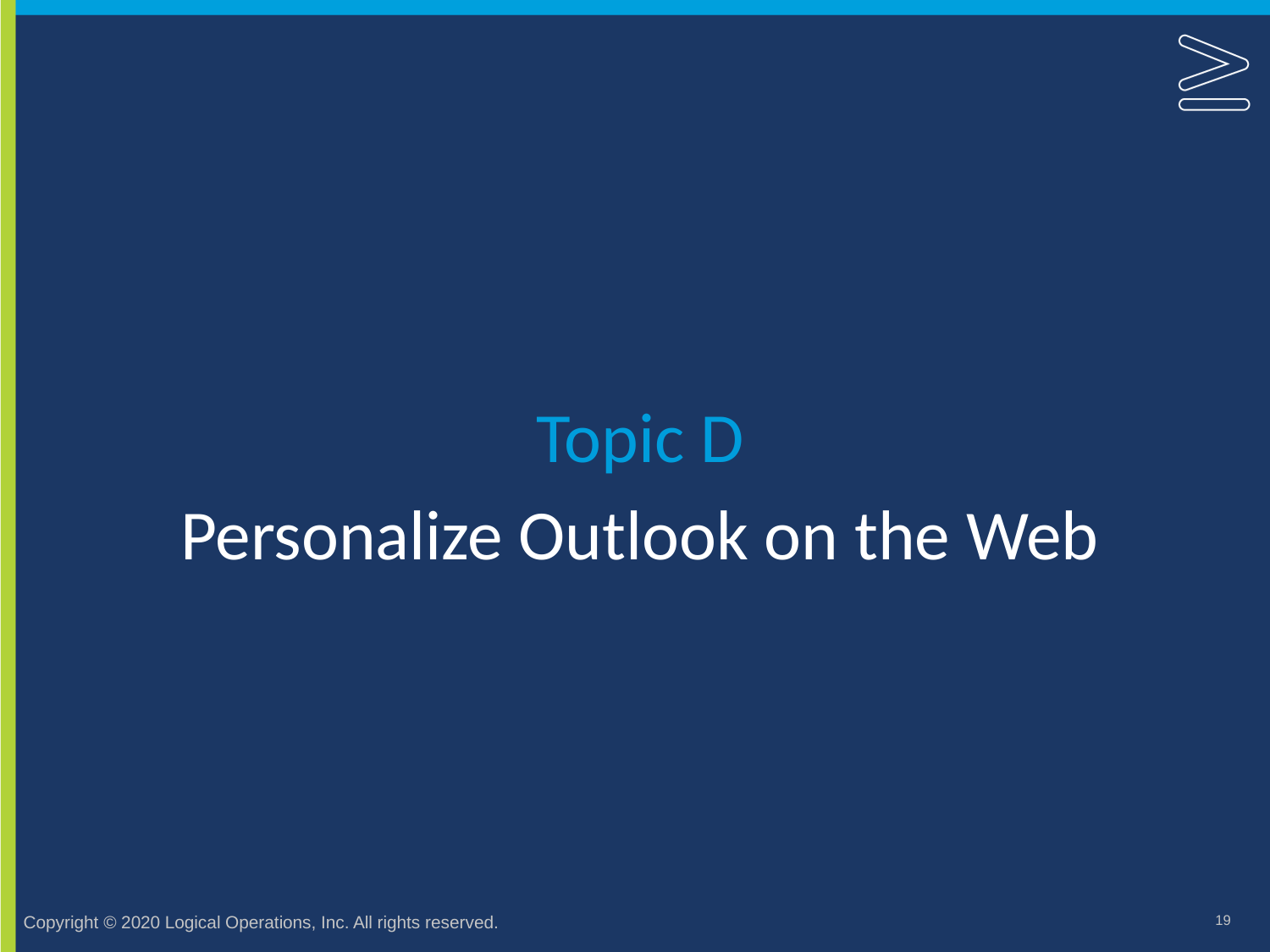

Topic D
# Personalize Outlook on the Web
19